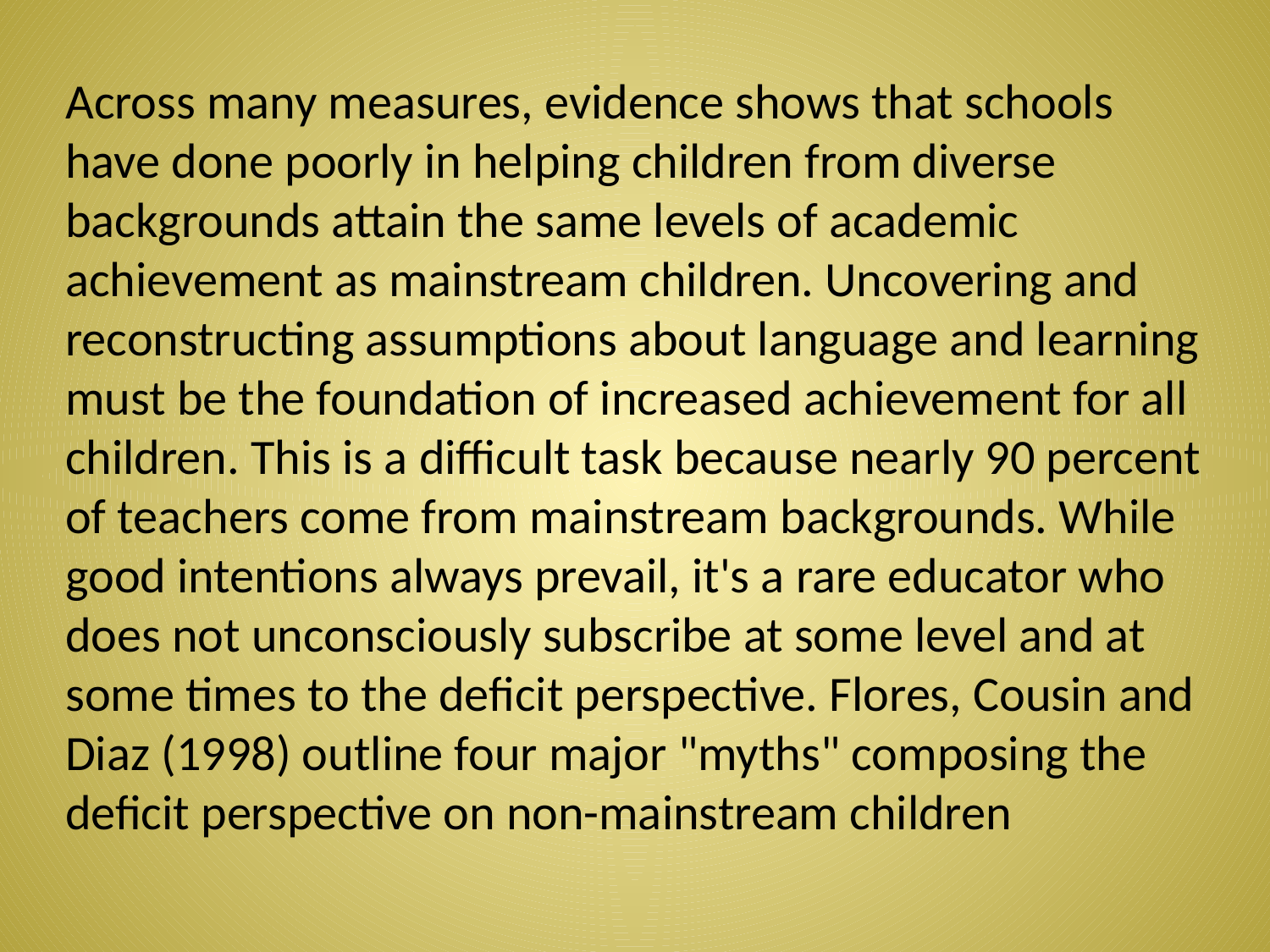

Across many measures, evidence shows that schools have done poorly in helping children from diverse backgrounds attain the same levels of academic achievement as mainstream children. Uncovering and reconstructing assumptions about language and learning must be the foundation of increased achievement for all children. This is a difficult task because nearly 90 percent of teachers come from mainstream backgrounds. While good intentions always prevail, it's a rare educator who does not unconsciously subscribe at some level and at some times to the deficit perspective. Flores, Cousin and Diaz (1998) outline four major "myths" composing the deficit perspective on non-mainstream children